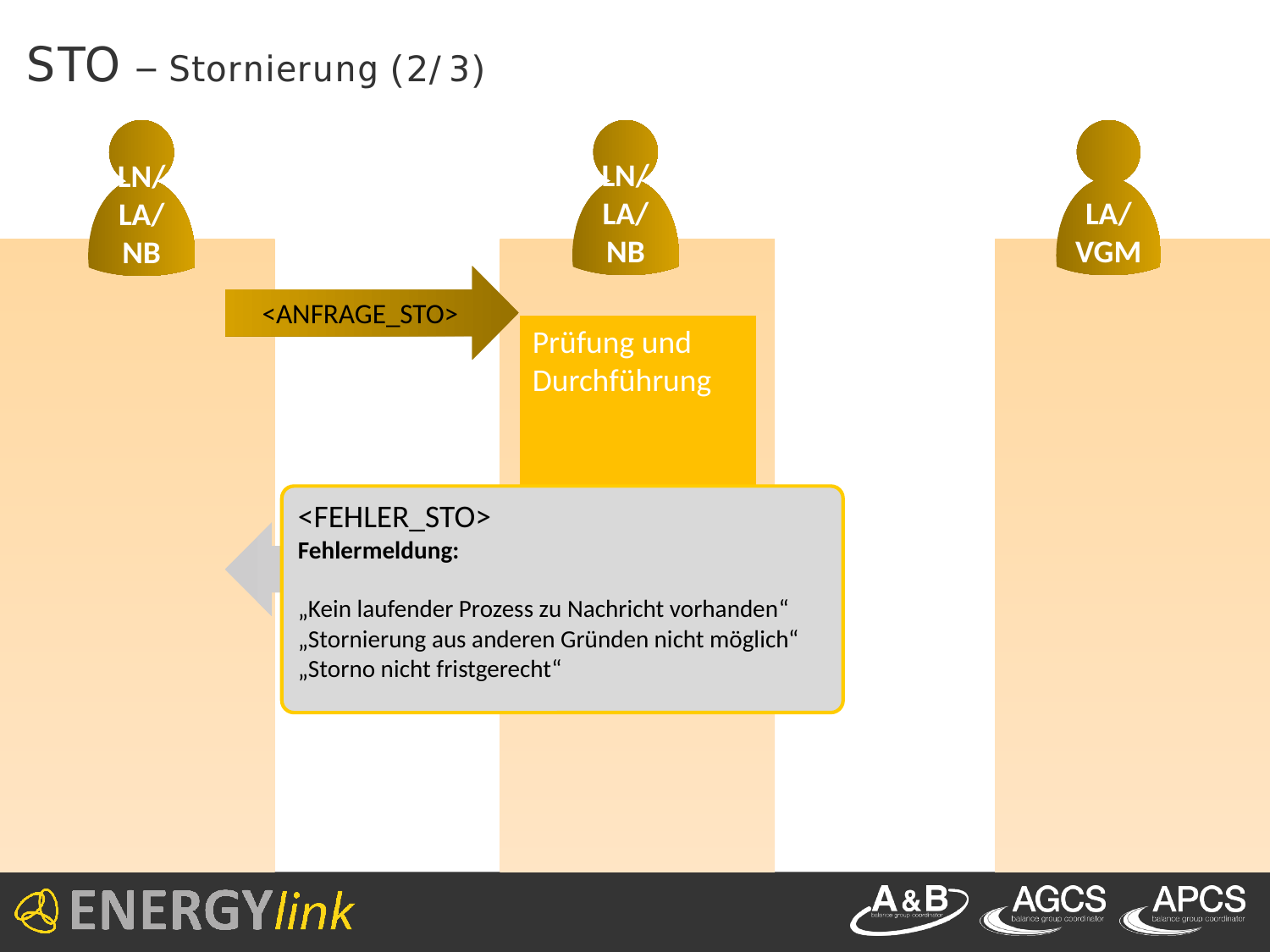

# STO – Stornierung (2/3)
LN/LA/NB
LA/
VGM
LN/LA/NB

<ANFRAGE_STO>
Prüfung und Durchführung
<FEHLER_STO>
Fehlermeldung:

„Kein laufender Prozess zu Nachricht vorhanden“
„Stornierung aus anderen Gründen nicht möglich“
„Storno nicht fristgerecht“
<FEHLER_STO>